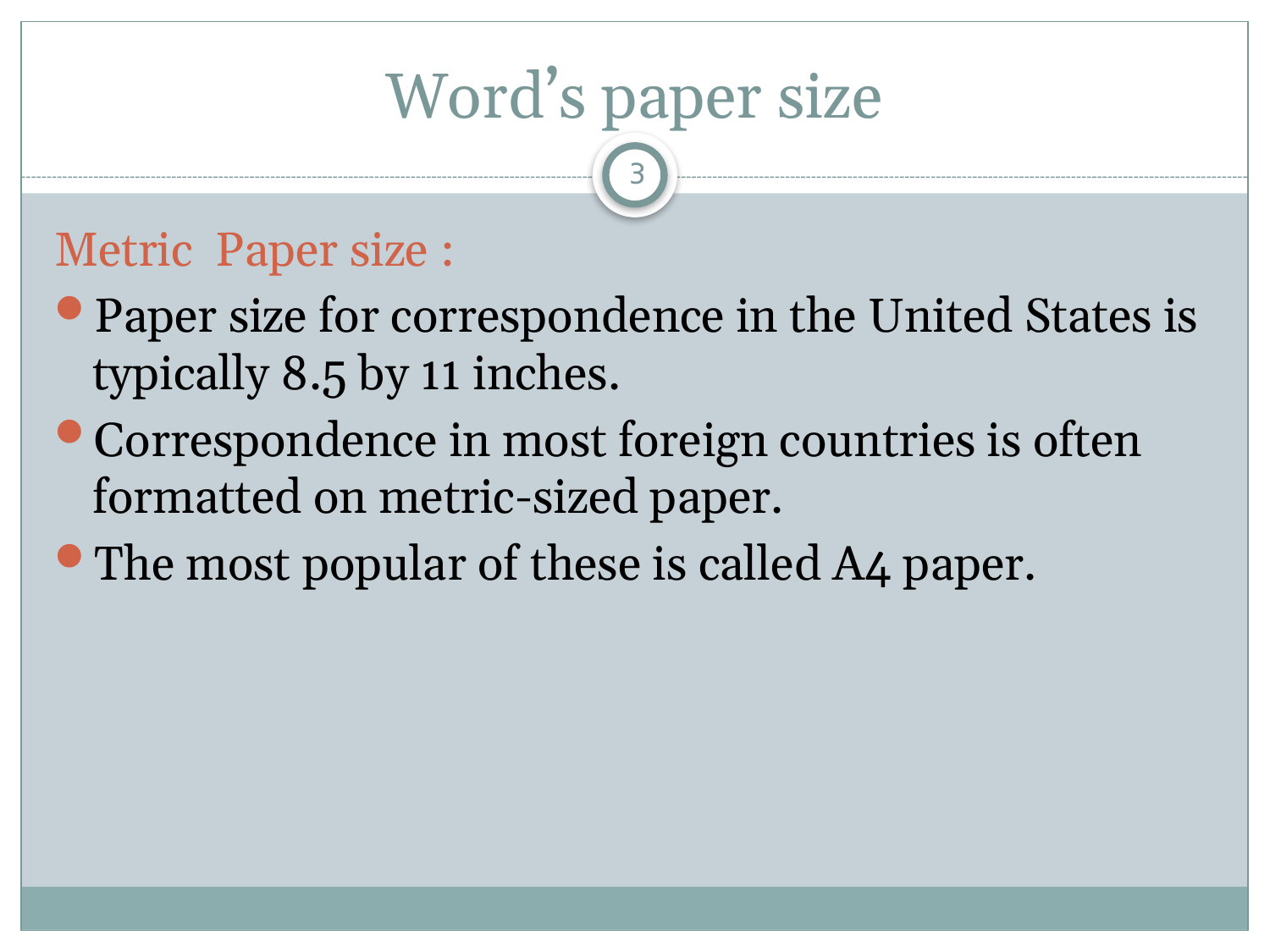

# Word’s paper size
3
Metric  Paper size :
Paper size for correspondence in the United States is typically 8.5 by 11 inches.
Correspondence in most foreign countries is often formatted on metric-sized paper.
The most popular of these is called A4 paper.